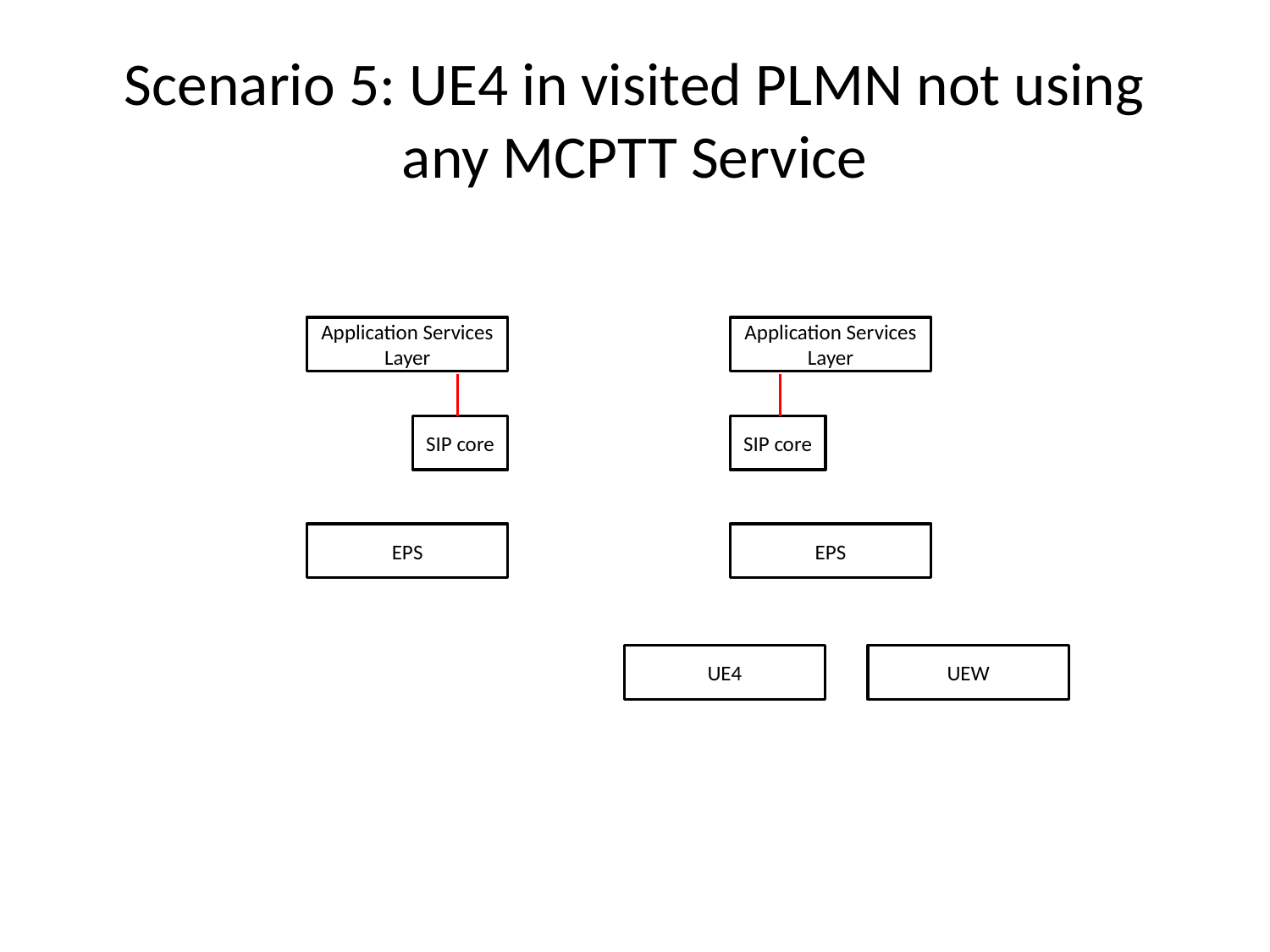

# Scenario 5: UE4 in visited PLMN not using any MCPTT Service
Application Services Layer
SIP core
EPS
Application Services Layer
SIP core
EPS
UE4
UEW